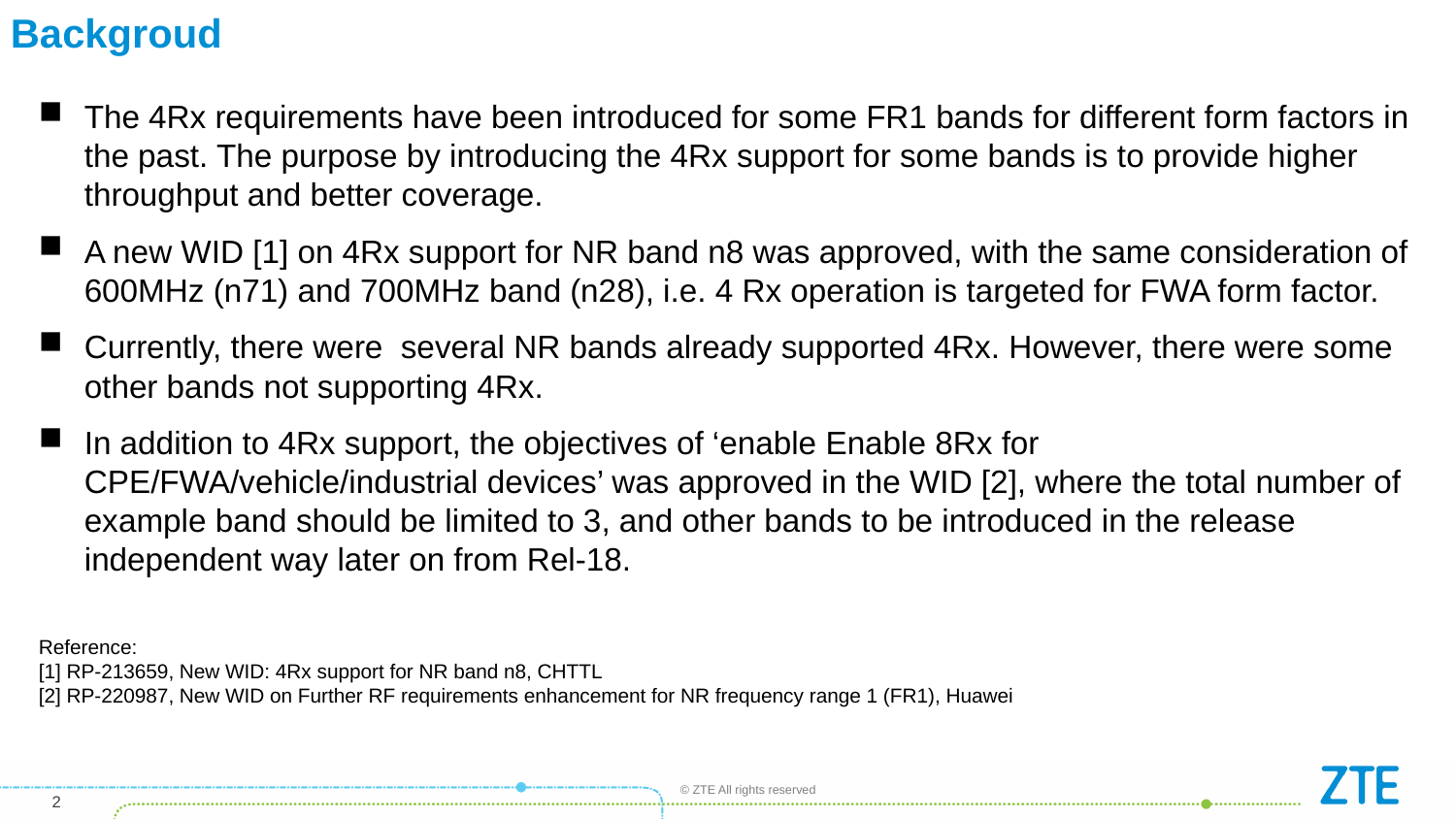

# Backgroud
The 4Rx requirements have been introduced for some FR1 bands for different form factors in the past. The purpose by introducing the 4Rx support for some bands is to provide higher throughput and better coverage.
A new WID [1] on 4Rx support for NR band n8 was approved, with the same consideration of 600MHz (n71) and 700MHz band (n28), i.e. 4 Rx operation is targeted for FWA form factor.
Currently, there were  several NR bands already supported 4Rx. However, there were some other bands not supporting 4Rx.
In addition to 4Rx support, the objectives of ‘enable Enable 8Rx for CPE/FWA/vehicle/industrial devices’ was approved in the WID [2], where the total number of example band should be limited to 3, and other bands to be introduced in the release independent way later on from Rel-18.

Reference:
[1] RP-213659, New WID: 4Rx support for NR band n8, CHTTL
[2] RP-220987, New WID on Further RF requirements enhancement for NR frequency range 1 (FR1), Huawei